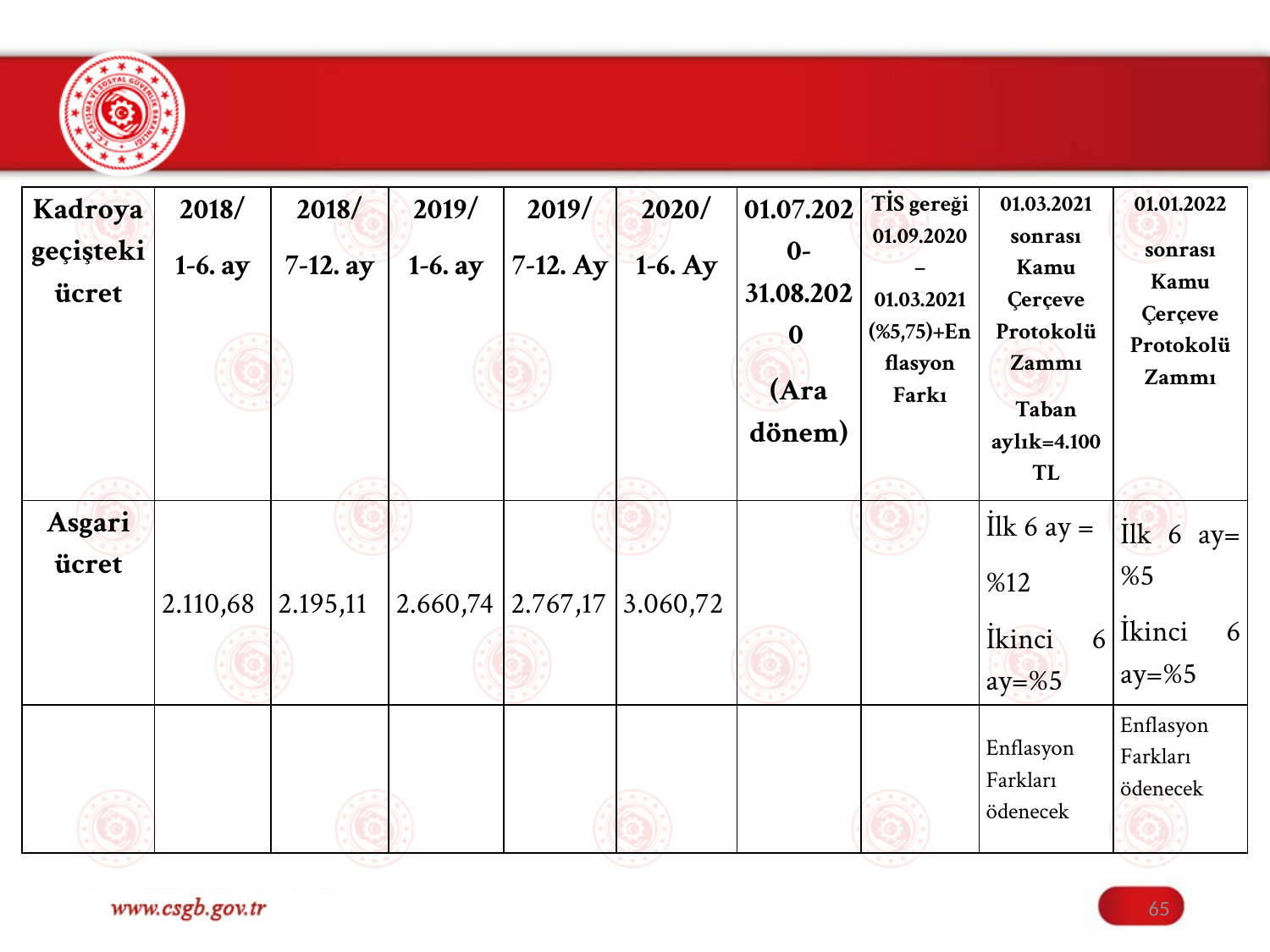

# ÜCRET HESAPLAMALARI
| Kadroya geçişteki ücret | 2018/ 1-6. ay | 2018/ 7-12. ay | 2019/ 1-6. ay | 2019/ 7-12. Ay | 2020/ 1-6. Ay | 01.07.2020-31.08.2020 (Ara dönem) | TİS gereği 01.09.2020– 01.03.2021 (%5,75)+Enflasyon Farkı | 01.03.2021 sonrası Kamu Çerçeve Protokolü Zammı Taban aylık=4.100 TL | 01.01.2022 sonrası Kamu Çerçeve Protokolü Zammı |
| --- | --- | --- | --- | --- | --- | --- | --- | --- | --- |
| Asgari ücret | 2.110,68 | 2.195,11 | 2.660,74 | 2.767,17 | 3.060,72 |  |  | İlk 6 ay = %12 İkinci 6 ay=%5 | İlk 6 ay=%5 İkinci 6 ay=%5 |
|  |  |  |  |  |  |  |  | Enflasyon Farkları ödenecek | Enflasyon Farkları ödenecek |

65